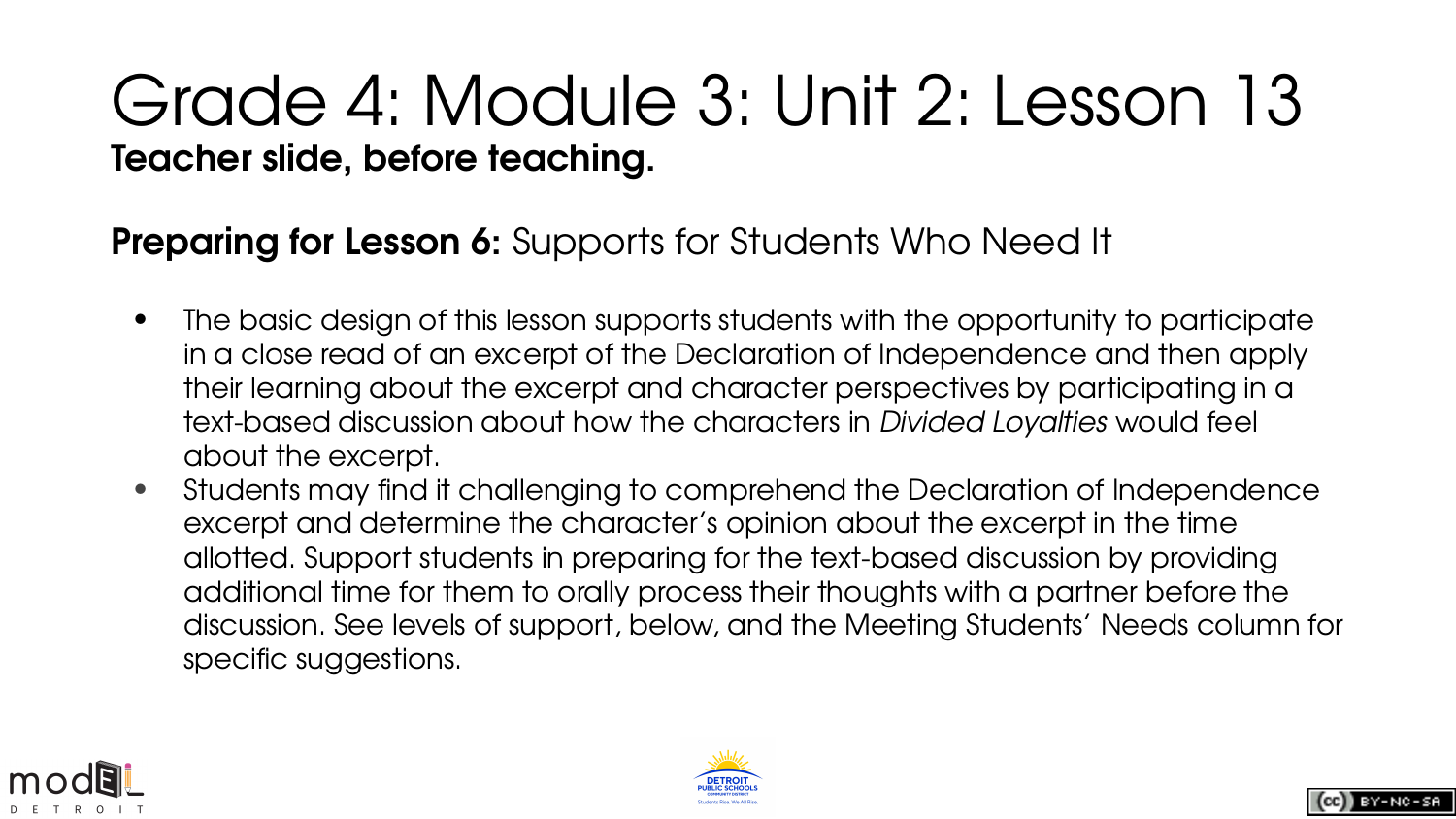

# Grade 4: Module 3: Unit 2: Lesson 13
Teacher slide, before teaching.
Preparing for Lesson 6: Supports for Students Who Need It

The basic design of this lesson supports students with the opportunity to participate in a close read of an excerpt of the Declaration of Independence and then apply their learning about the excerpt and character perspectives by participating in a text-based discussion about how the characters in Divided Loyalties would feel about the excerpt.
Students may find it challenging to comprehend the Declaration of Independence excerpt and determine the character’s opinion about the excerpt in the time allotted. Support students in preparing for the text-based discussion by providing additional time for them to orally process their thoughts with a partner before the discussion. See levels of support, below, and the Meeting Students’ Needs column for specific suggestions.